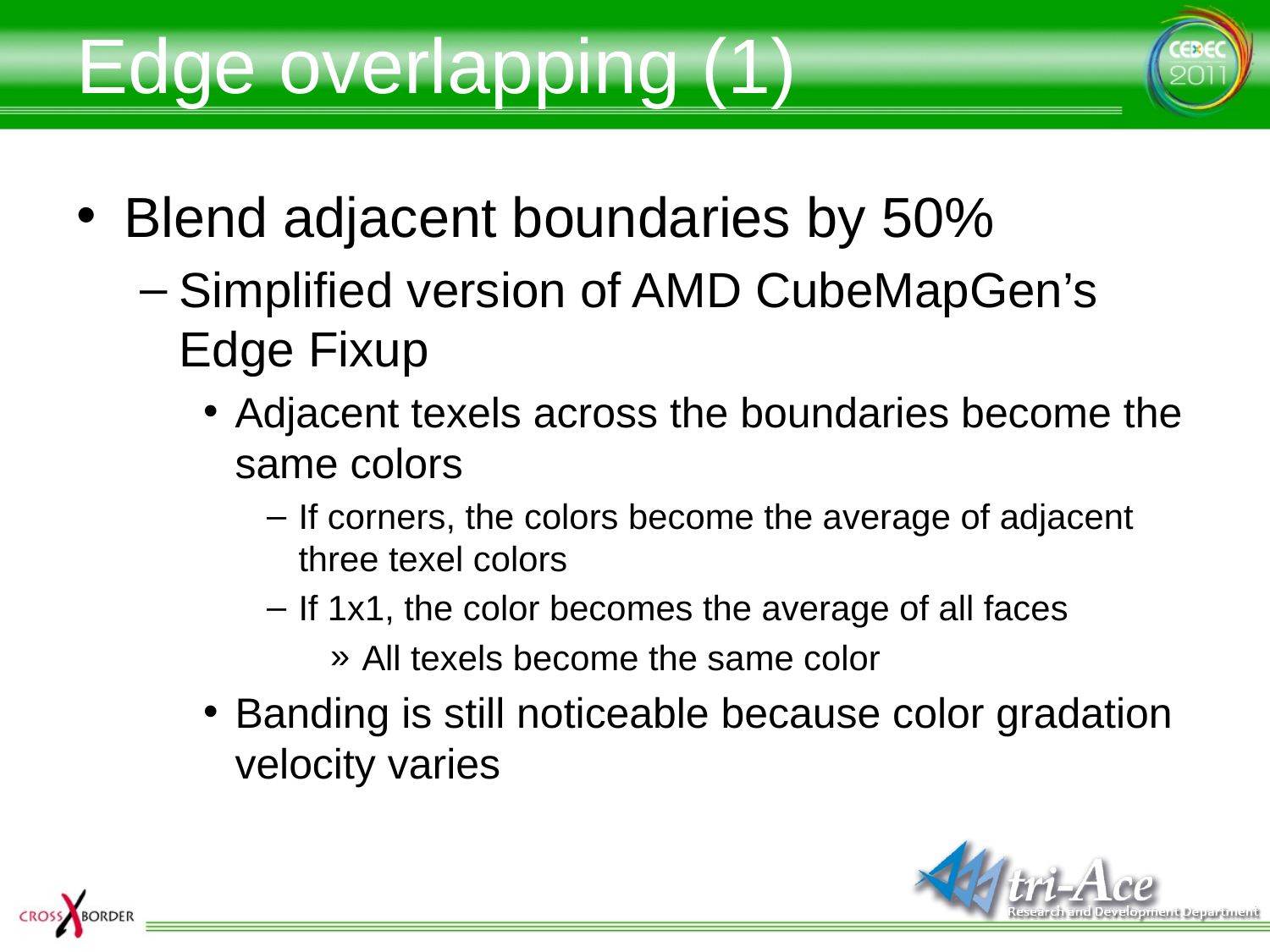

# Edge overlapping (1)
Blend adjacent boundaries by 50%
Simplified version of AMD CubeMapGen’s Edge Fixup
Adjacent texels across the boundaries become the same colors
If corners, the colors become the average of adjacent three texel colors
If 1x1, the color becomes the average of all faces
All texels become the same color
Banding is still noticeable because color gradation velocity varies